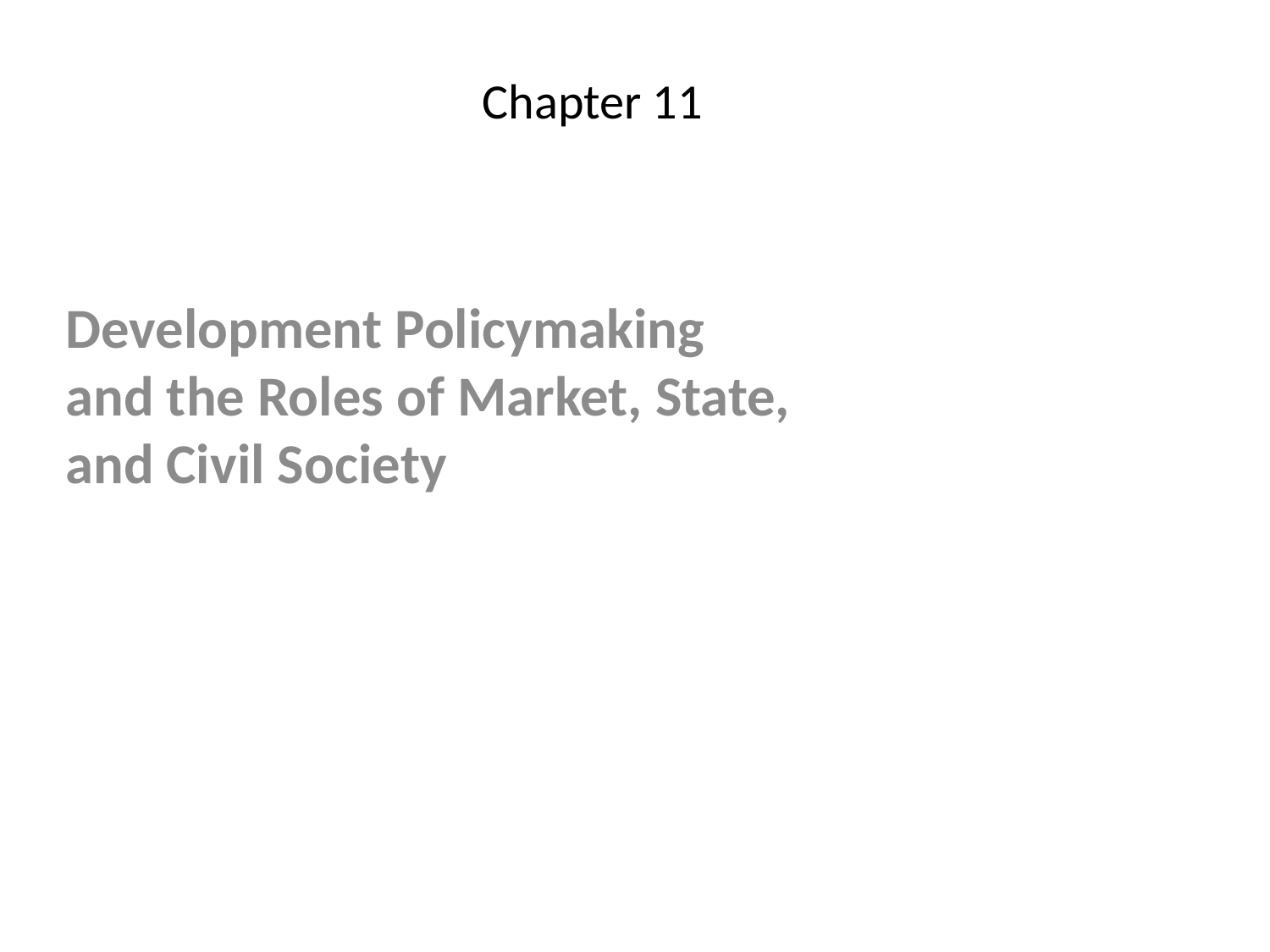

# Chapter 11
Development Policymaking
and the Roles of Market, State,
and Civil Society